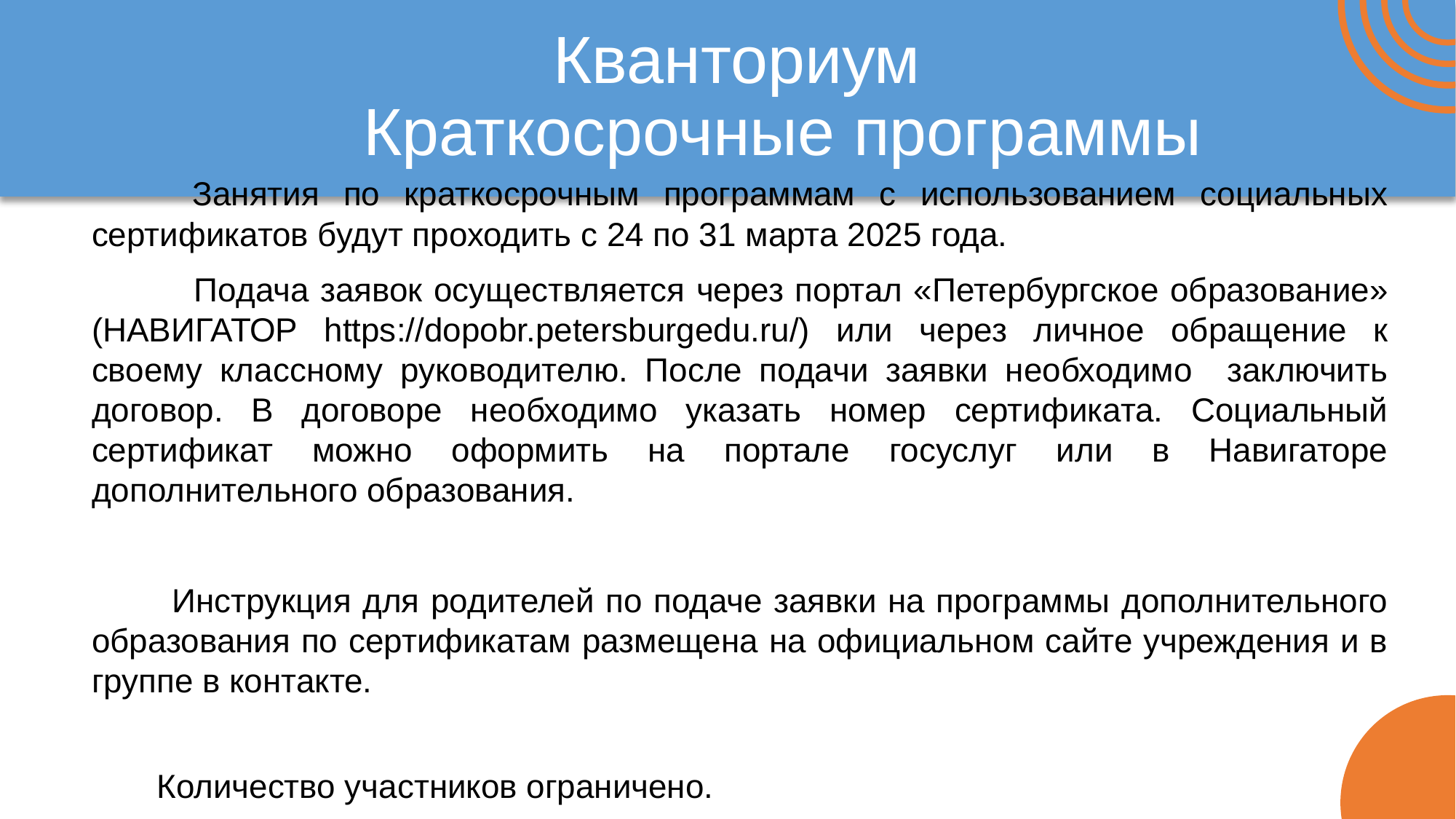

# Кванториум Краткосрочные программы
    Занятия по краткосрочным программам с использованием социальных сертификатов будут проходить с 24 по 31 марта 2025 года.
         Подача заявок осуществляется через портал «Петербургское образование» (НАВИГАТОР https://dopobr.petersburgedu.ru/) или через личное обращение к своему классному руководителю. После подачи заявки необходимо  заключить договор. В договоре необходимо указать номер сертификата. Социальный сертификат можно оформить на портале госуслуг или в Навигаторе дополнительного образования.

       Инструкция для родителей по подаче заявки на программы дополнительного образования по сертификатам размещена на официальном сайте учреждения и в группе в контакте.

       Количество участников ограничено.